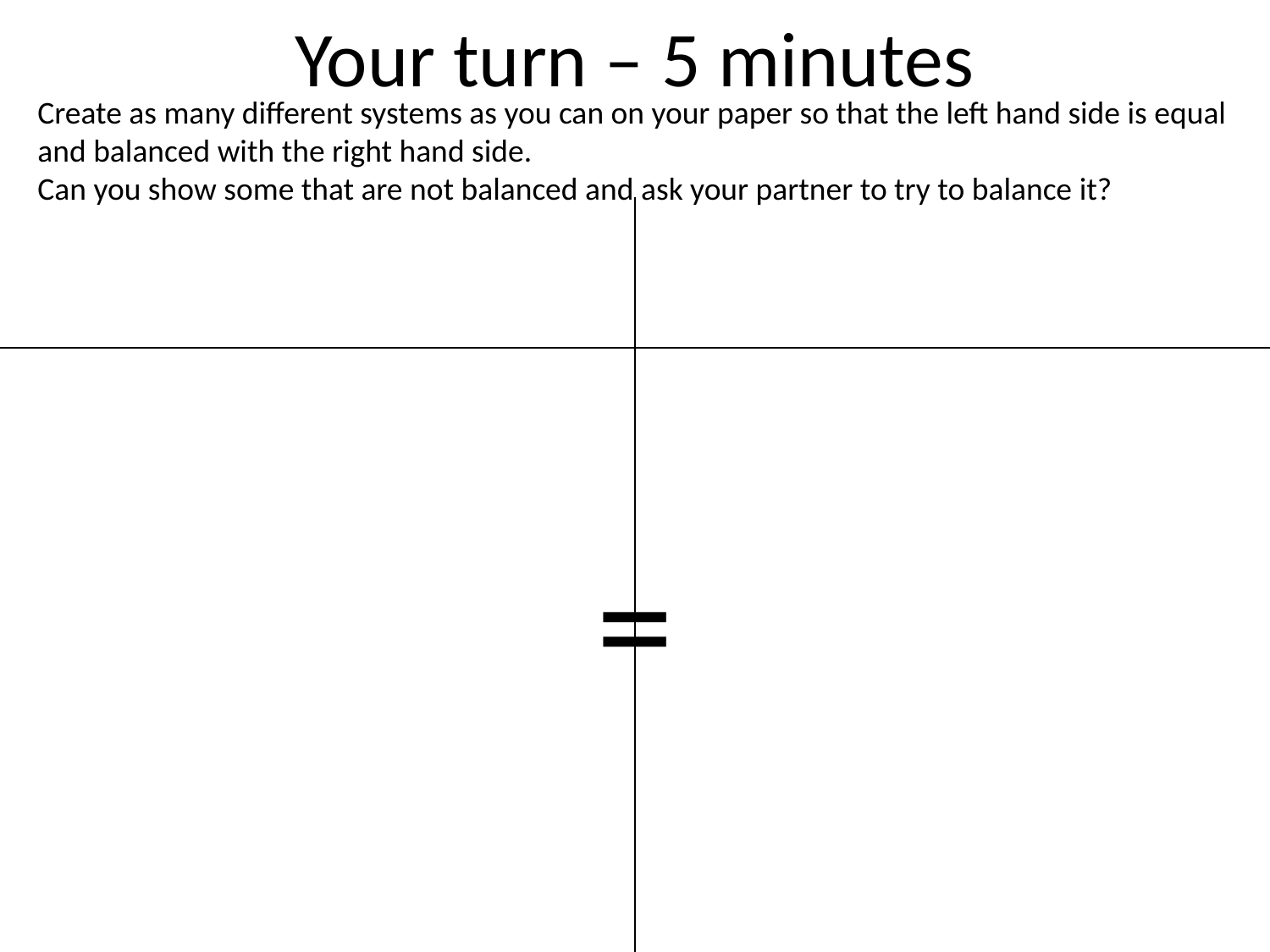

# Your turn – 5 minutes
Create as many different systems as you can on your paper so that the left hand side is equal and balanced with the right hand side.
Can you show some that are not balanced and ask your partner to try to balance it?
=